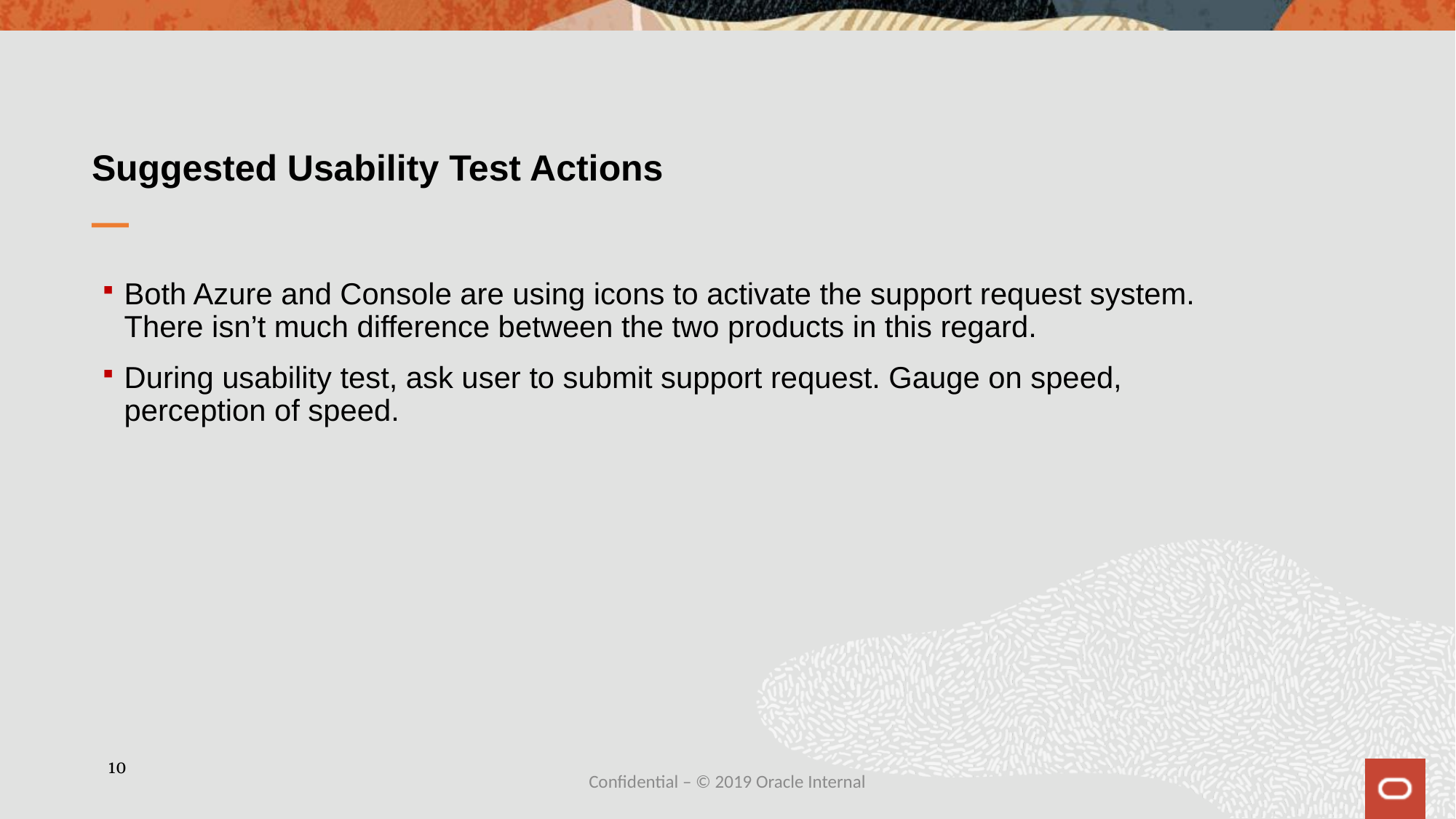

# Suggested Usability Test Actions
Both Azure and Console are using icons to activate the support request system. There isn’t much difference between the two products in this regard.
During usability test, ask user to submit support request. Gauge on speed, perception of speed.
10
Confidential – © 2019 Oracle Internal